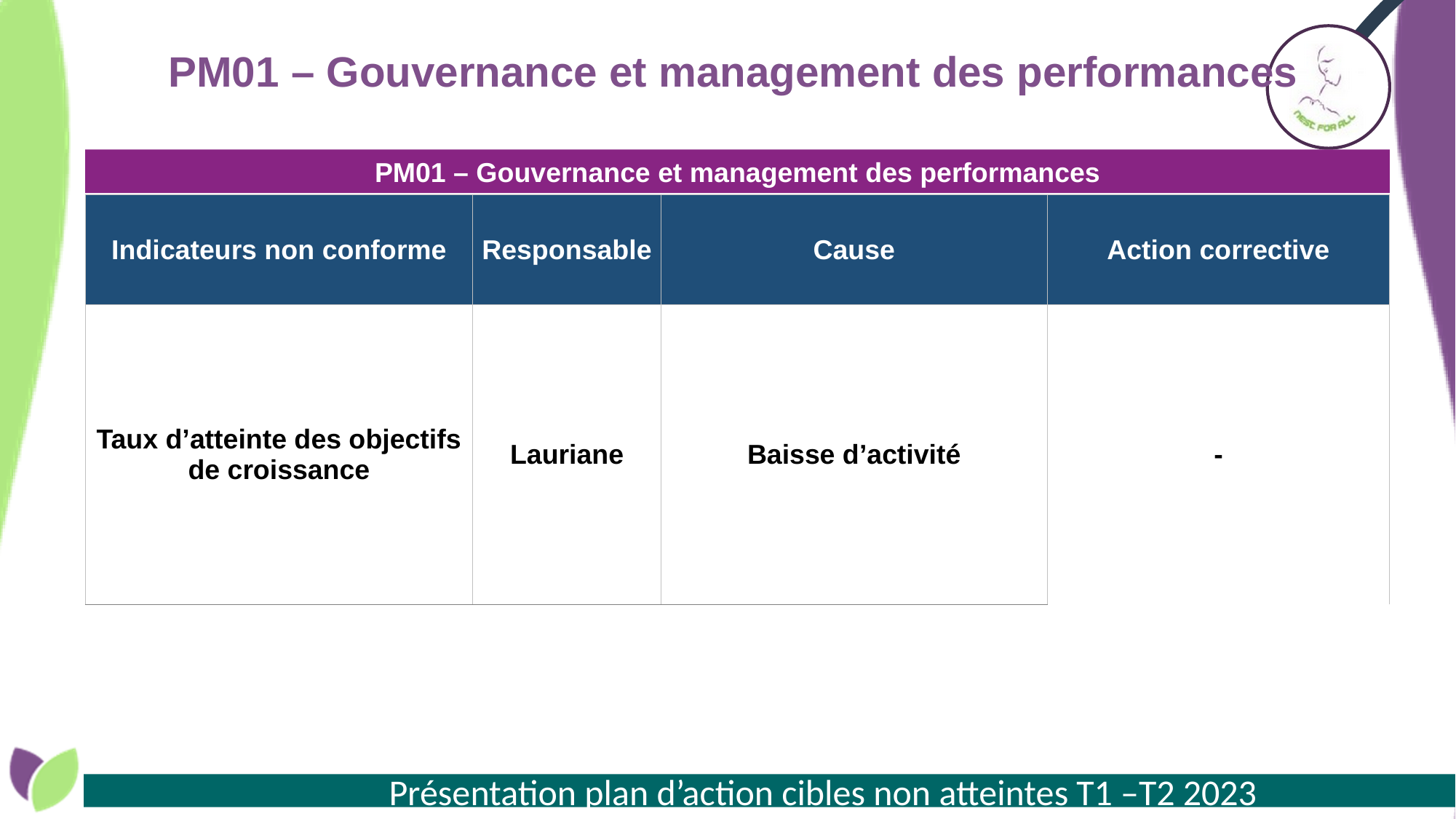

# PM01 – Gouvernance et management des performances
PM01 – Gouvernance et management des performances
| Indicateurs non conforme | Responsable | Cause | Action corrective |
| --- | --- | --- | --- |
| Taux d’atteinte des objectifs de croissance | Lauriane | Baisse d’activité | - |
 Présentation plan d’action cibles non atteintes T1 –T2 2023